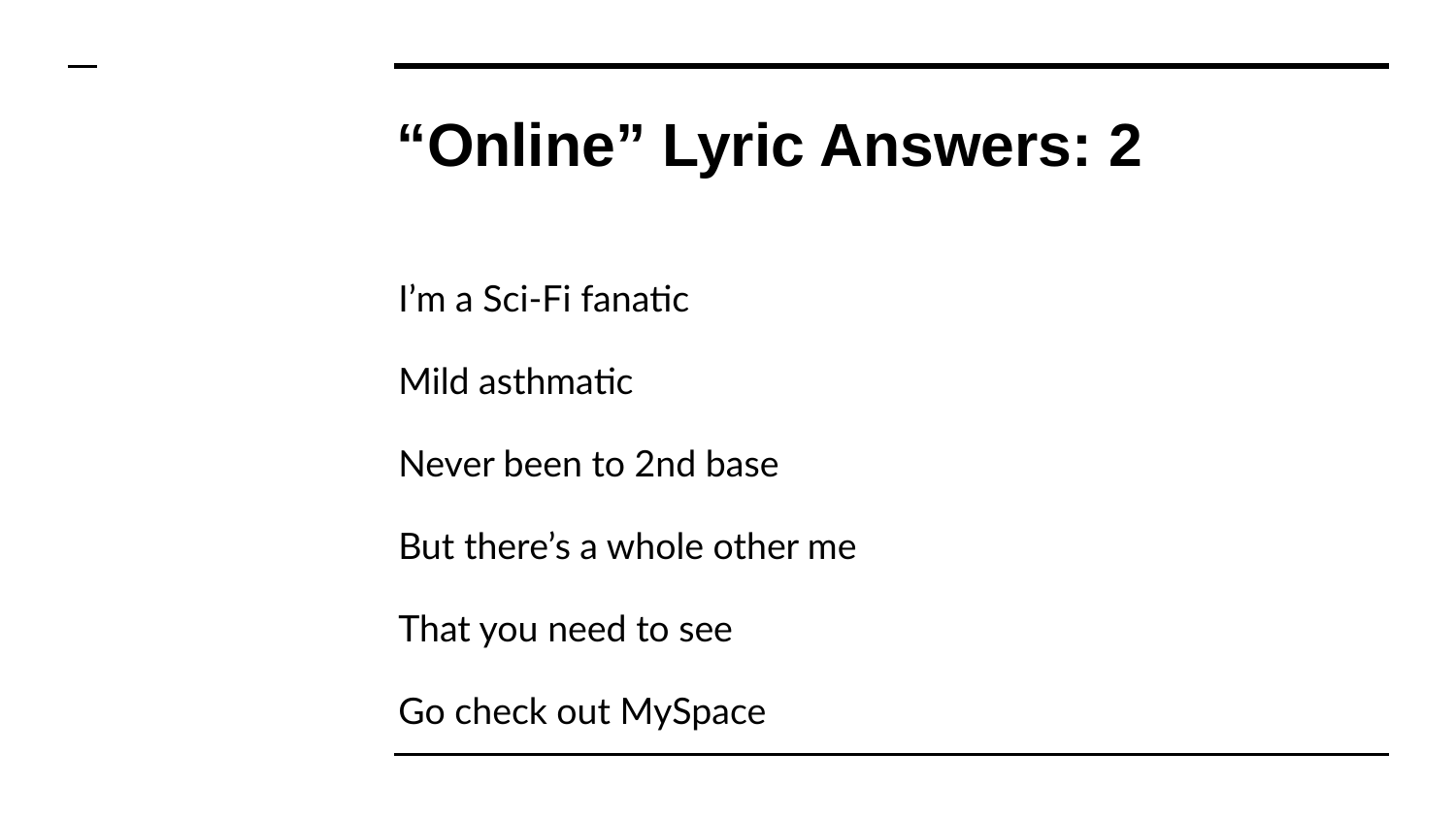

# “Online” Lyric Answers: 2

I’m a Sci-Fi fanatic
Mild asthmatic
Never been to 2nd base
But there’s a whole other me
That you need to see
Go check out MySpace